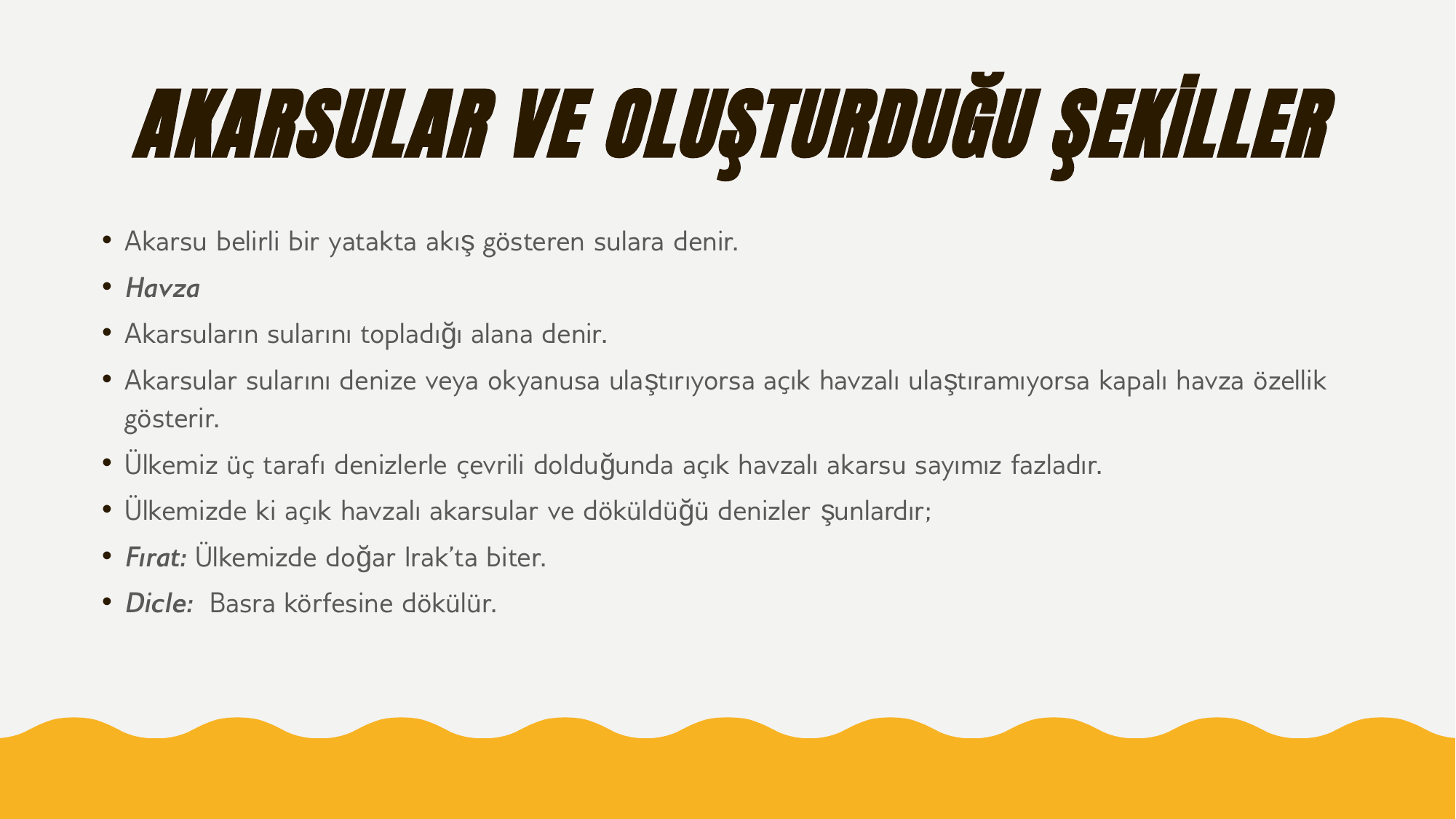

# Akarsular ve oluşturduğu şekiller
Akarsu belirli bir yatakta akış gösteren sulara denir.
Havza
Akarsuların sularını topladığı alana denir.
Akarsular sularını denize veya okyanusa ulaştırıyorsa açık havzalı ulaştıramıyorsa kapalı havza özellik gösterir.
Ülkemiz üç tarafı denizlerle çevrili dolduğunda açık havzalı akarsu sayımız fazladır.
Ülkemizde ki açık havzalı akarsular ve döküldüğü denizler şunlardır;
Fırat: Ülkemizde doğar Irak’ta biter.
Dicle:  Basra körfesine dökülür.